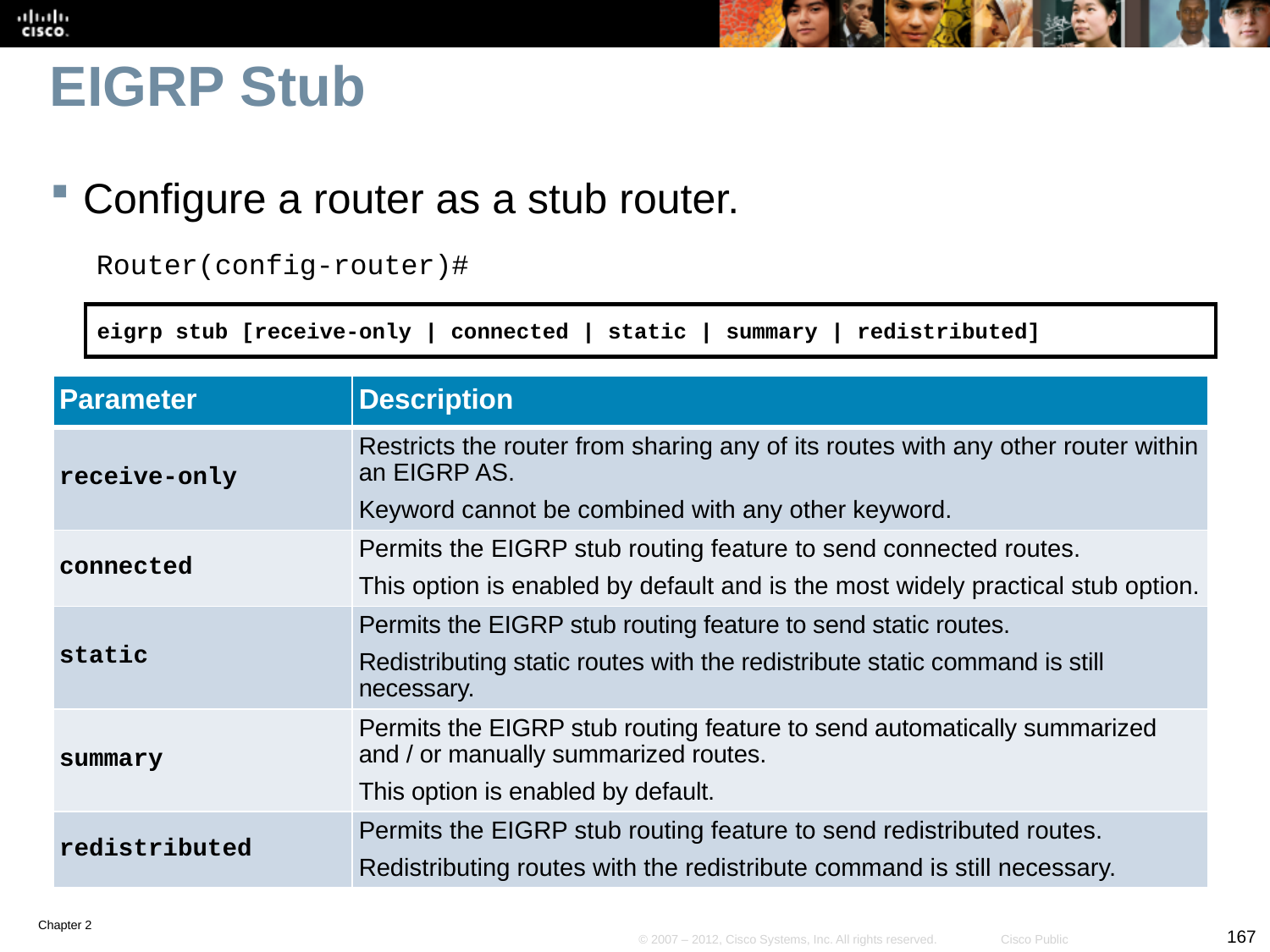

# EIGRP Stub
Configure a router as a stub router.

Router(config-router)#
eigrp stub [receive-only | connected | static | summary | redistributed]
| Parameter | Description |
| --- | --- |
| receive-only | Restricts the router from sharing any of its routes with any other router within an EIGRP AS. Keyword cannot be combined with any other keyword. |
| connected | Permits the EIGRP stub routing feature to send connected routes. This option is enabled by default and is the most widely practical stub option. |
| static | Permits the EIGRP stub routing feature to send static routes. Redistributing static routes with the redistribute static command is still necessary. |
| summary | Permits the EIGRP stub routing feature to send automatically summarized and / or manually summarized routes. This option is enabled by default. |
| redistributed | Permits the EIGRP stub routing feature to send redistributed routes. Redistributing routes with the redistribute command is still necessary. |